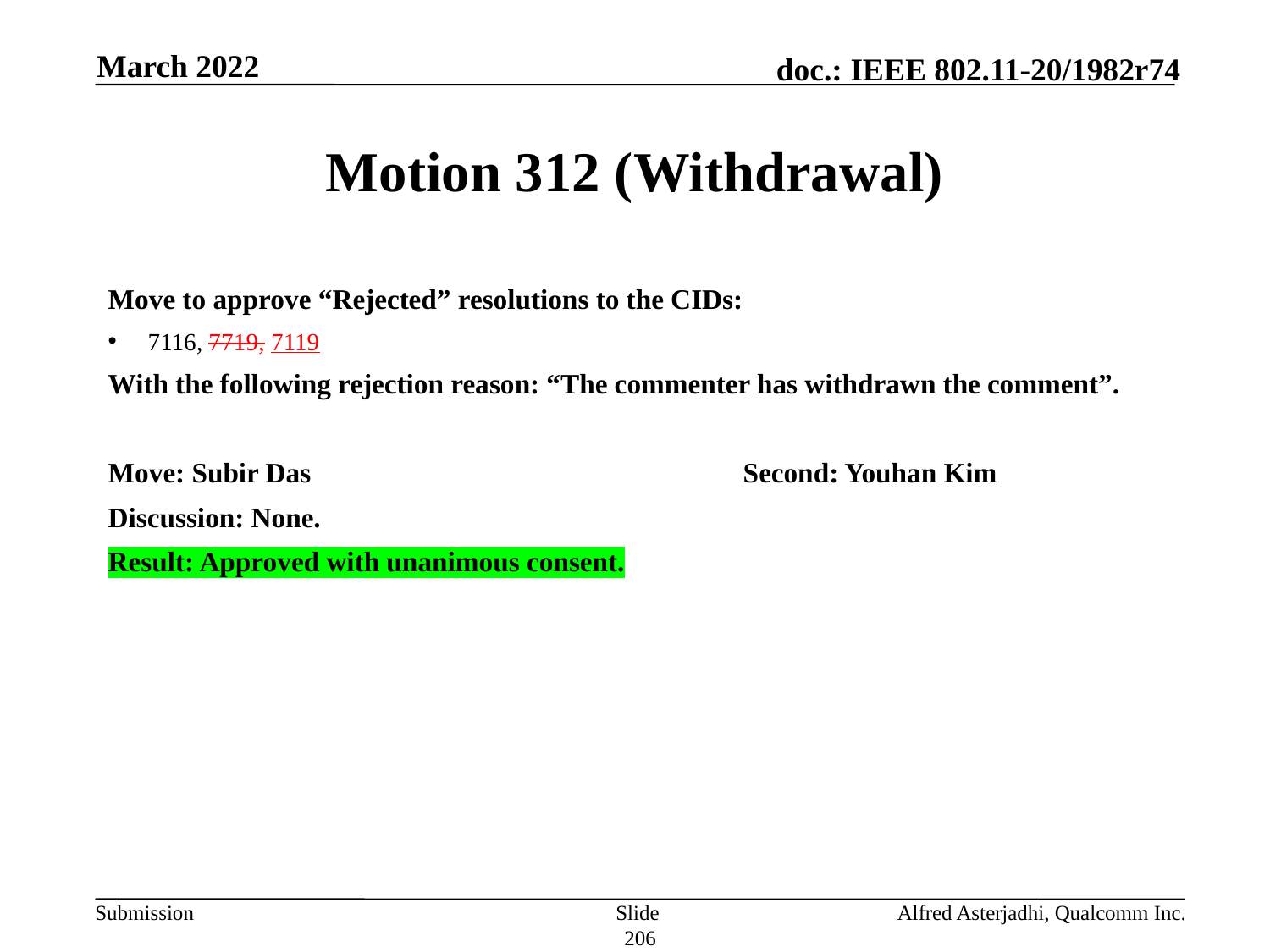

March 2022
# Motion 312 (Withdrawal)
Move to approve “Rejected” resolutions to the CIDs:
7116, 7719, 7119
With the following rejection reason: “The commenter has withdrawn the comment”.

Move: Subir Das				Second: Youhan Kim
Discussion: None.
Result: Approved with unanimous consent.

Slide 206
Alfred Asterjadhi, Qualcomm Inc.